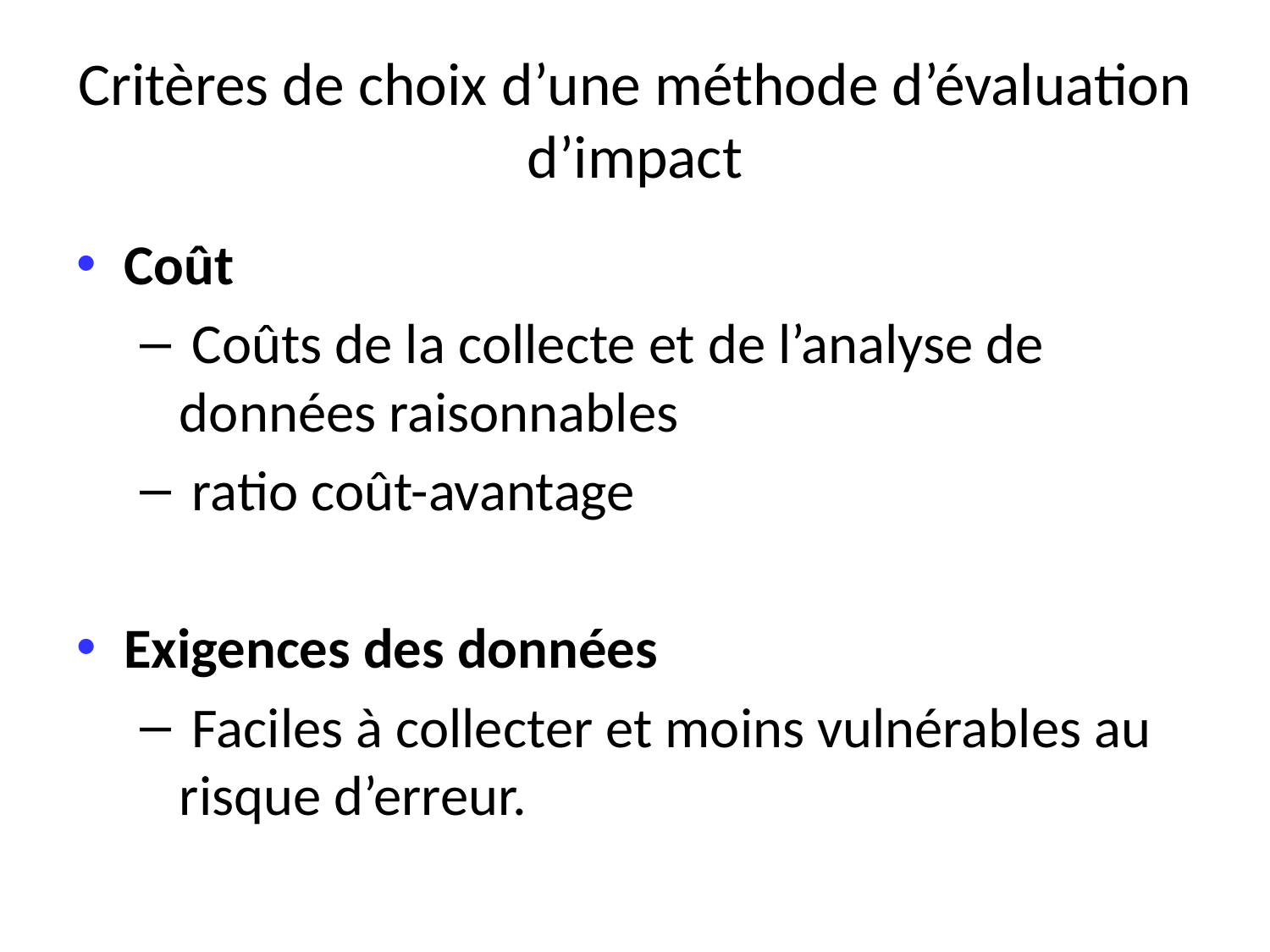

# Critères de choix d’une méthode d’évaluation d’impact
Coût
 Coûts de la collecte et de l’analyse de données raisonnables
 ratio coût-avantage

Exigences des données
 Faciles à collecter et moins vulnérables au risque d’erreur.